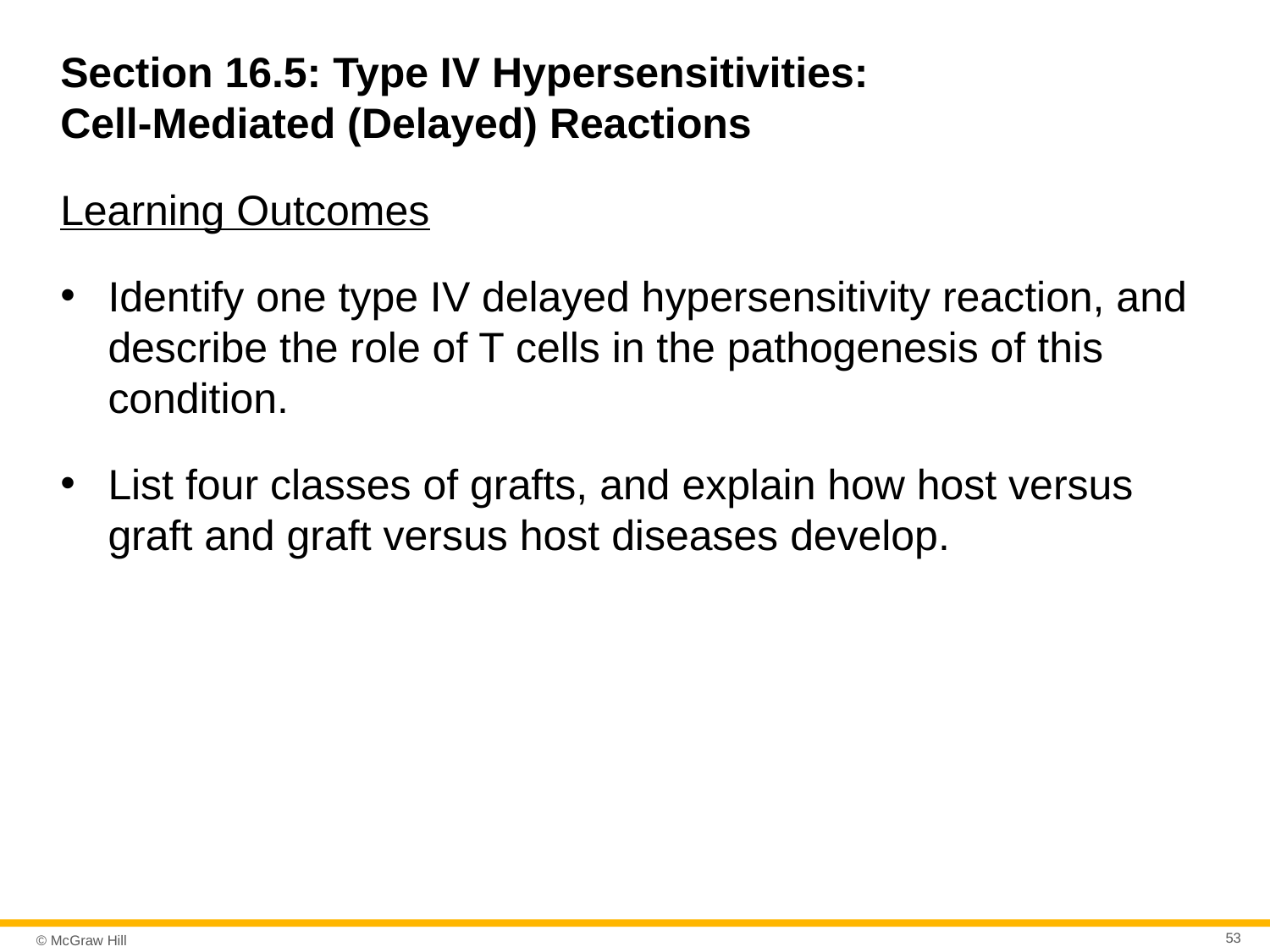

# Section 16.5: Type IV Hypersensitivities: Cell-Mediated (Delayed) Reactions
Learning Outcomes
Identify one type IV delayed hypersensitivity reaction, and describe the role of T cells in the pathogenesis of this condition.
List four classes of grafts, and explain how host versus graft and graft versus host diseases develop.